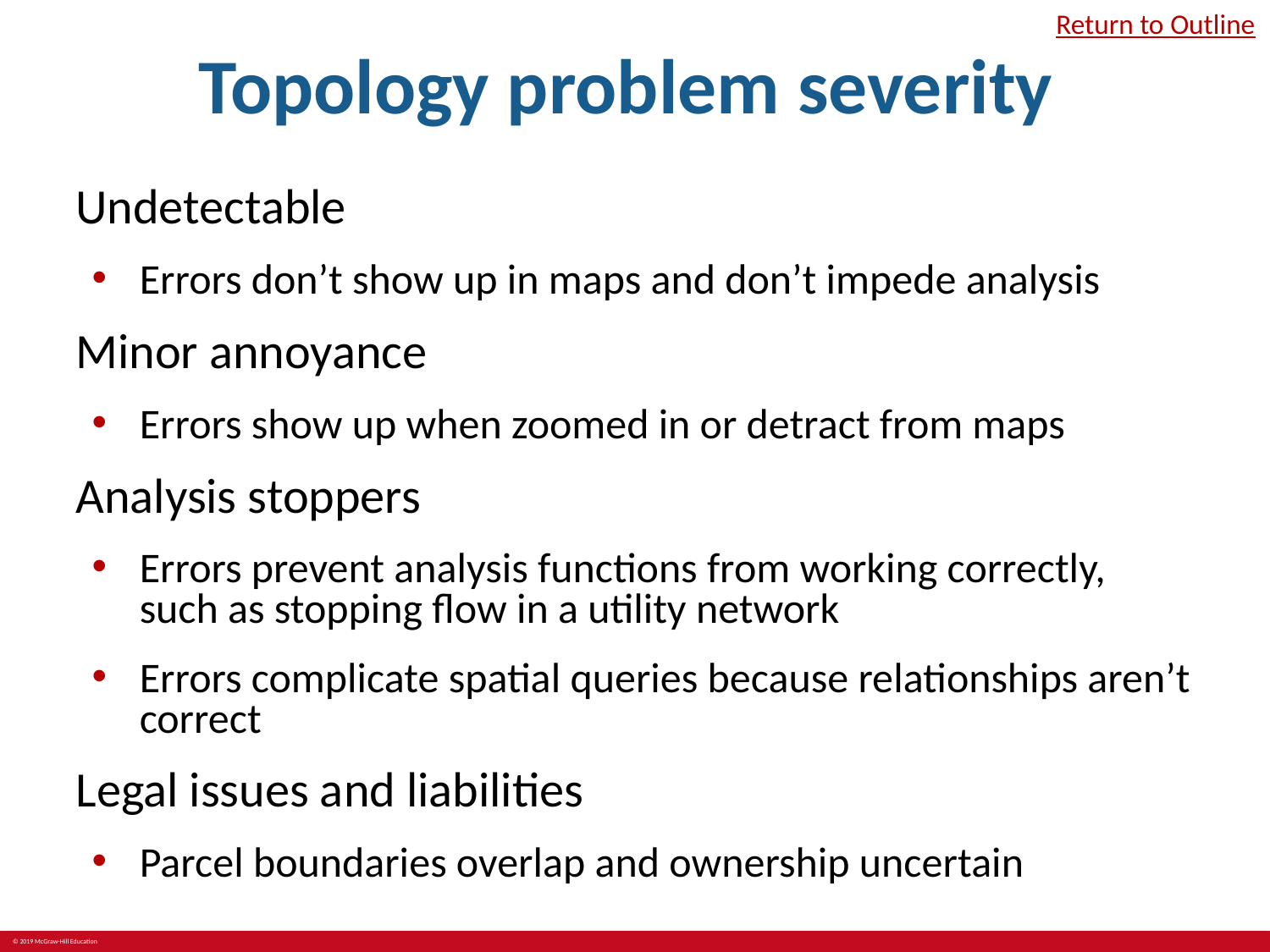

# Topology problem severity
Return to Outline
Undetectable
Errors don’t show up in maps and don’t impede analysis
Minor annoyance
Errors show up when zoomed in or detract from maps
Analysis stoppers
Errors prevent analysis functions from working correctly, such as stopping flow in a utility network
Errors complicate spatial queries because relationships aren’t correct
Legal issues and liabilities
Parcel boundaries overlap and ownership uncertain